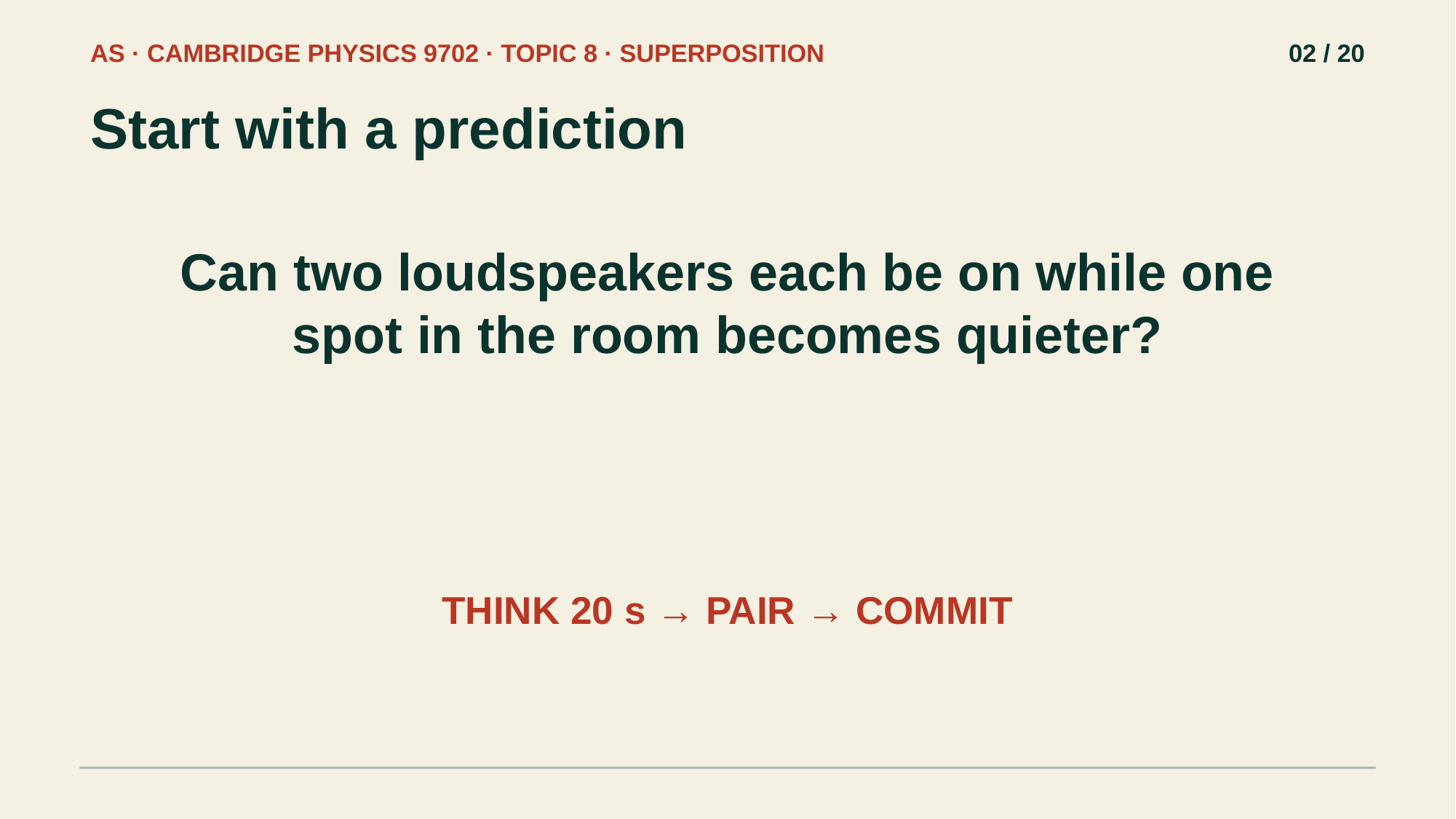

AS · CAMBRIDGE PHYSICS 9702 · TOPIC 8 · SUPERPOSITION
02 / 20
Start with a prediction
Can two loudspeakers each be on while one spot in the room becomes quieter?
THINK 20 s → PAIR → COMMIT